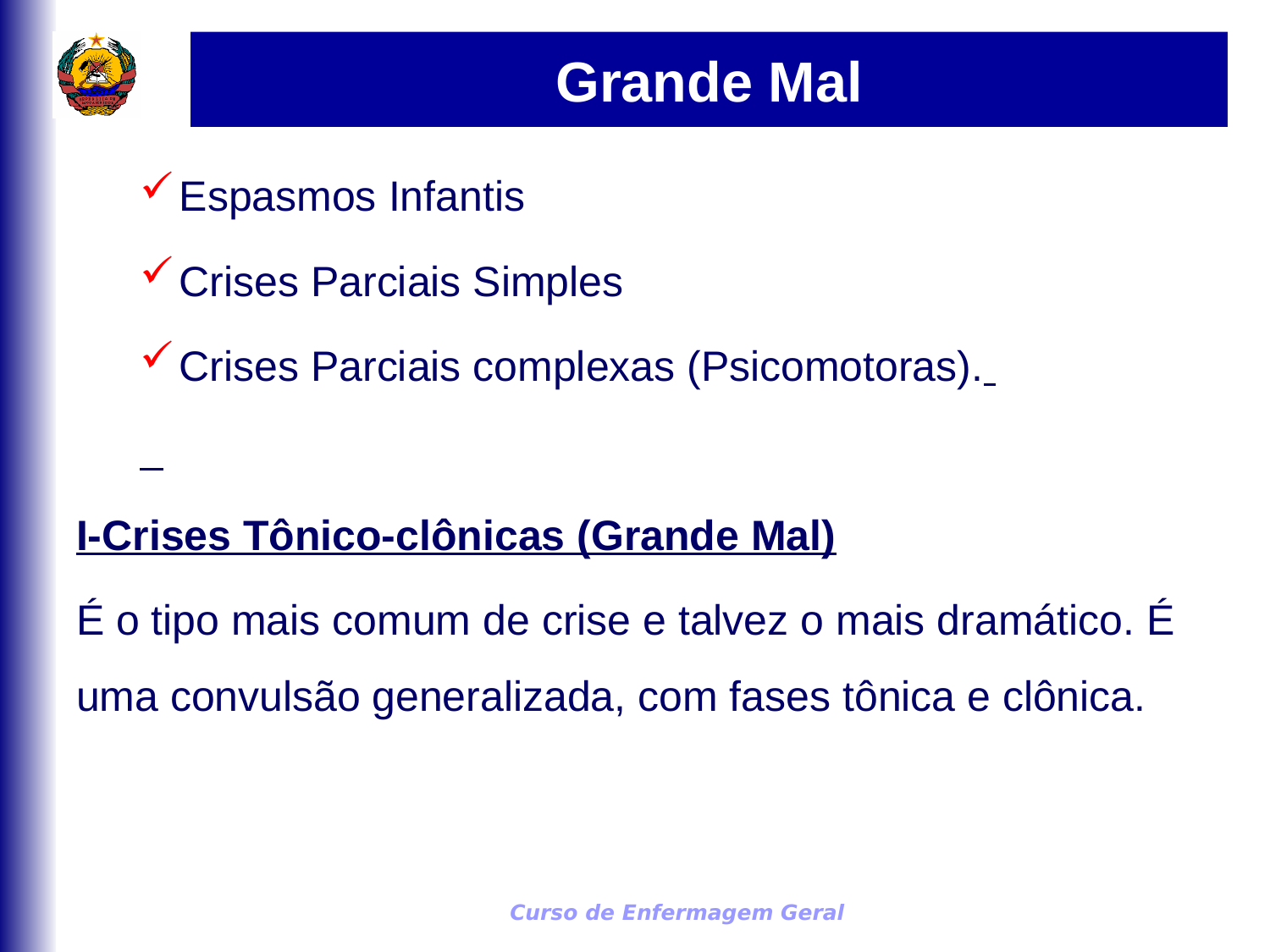

# Grande Mal
Espasmos Infantis
Crises Parciais Simples
Crises Parciais complexas (Psicomotoras).

I-Crises Tônico-clônicas (Grande Mal)
É o tipo mais comum de crise e talvez o mais dramático. É uma convulsão generalizada, com fases tônica e clônica.

Curso de Enfermagem Geral